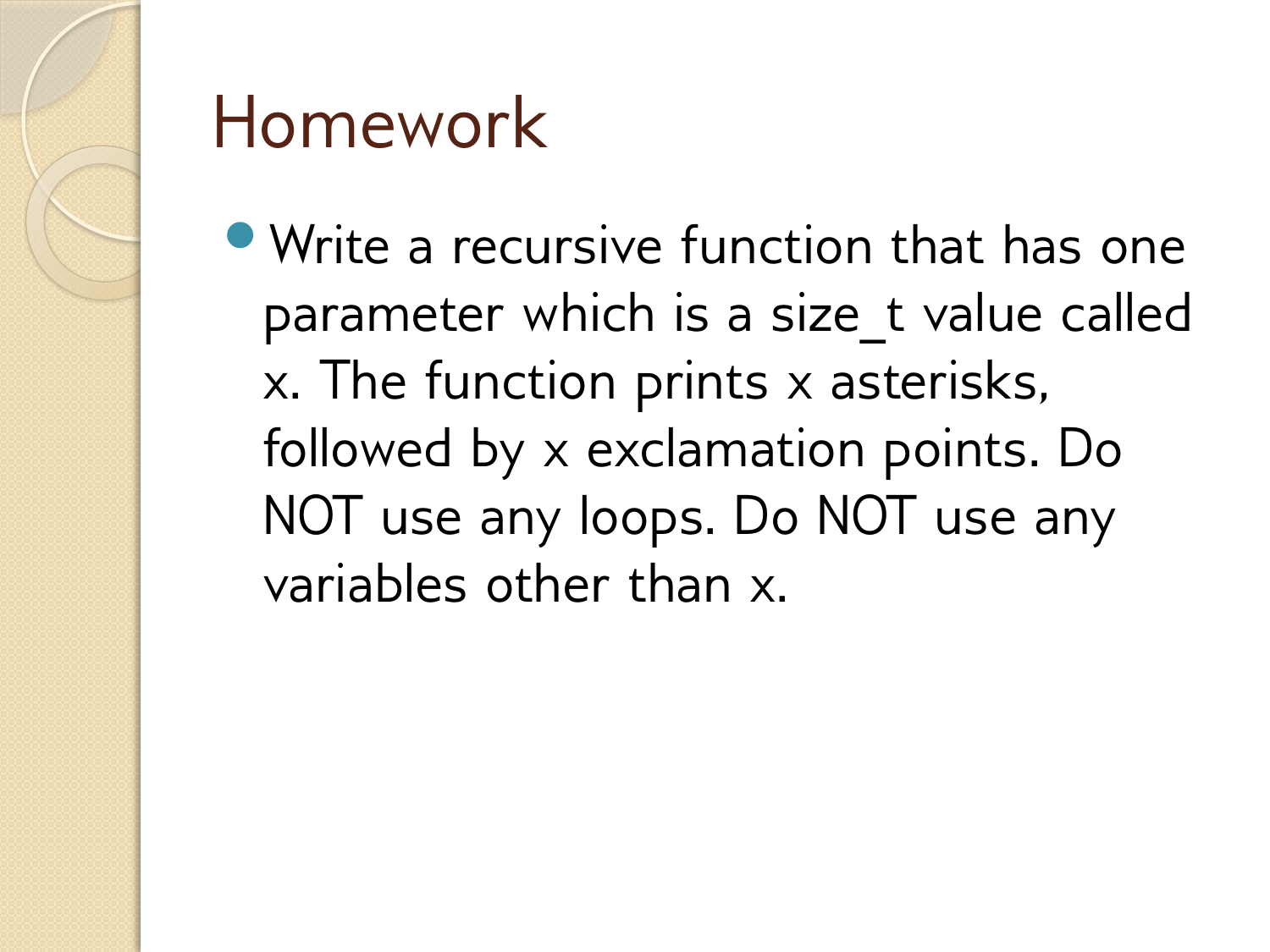

# Homework
Write a recursive function that has one parameter which is a size_t value called x. The function prints x asterisks, followed by x exclamation points. Do NOT use any loops. Do NOT use any variables other than x.